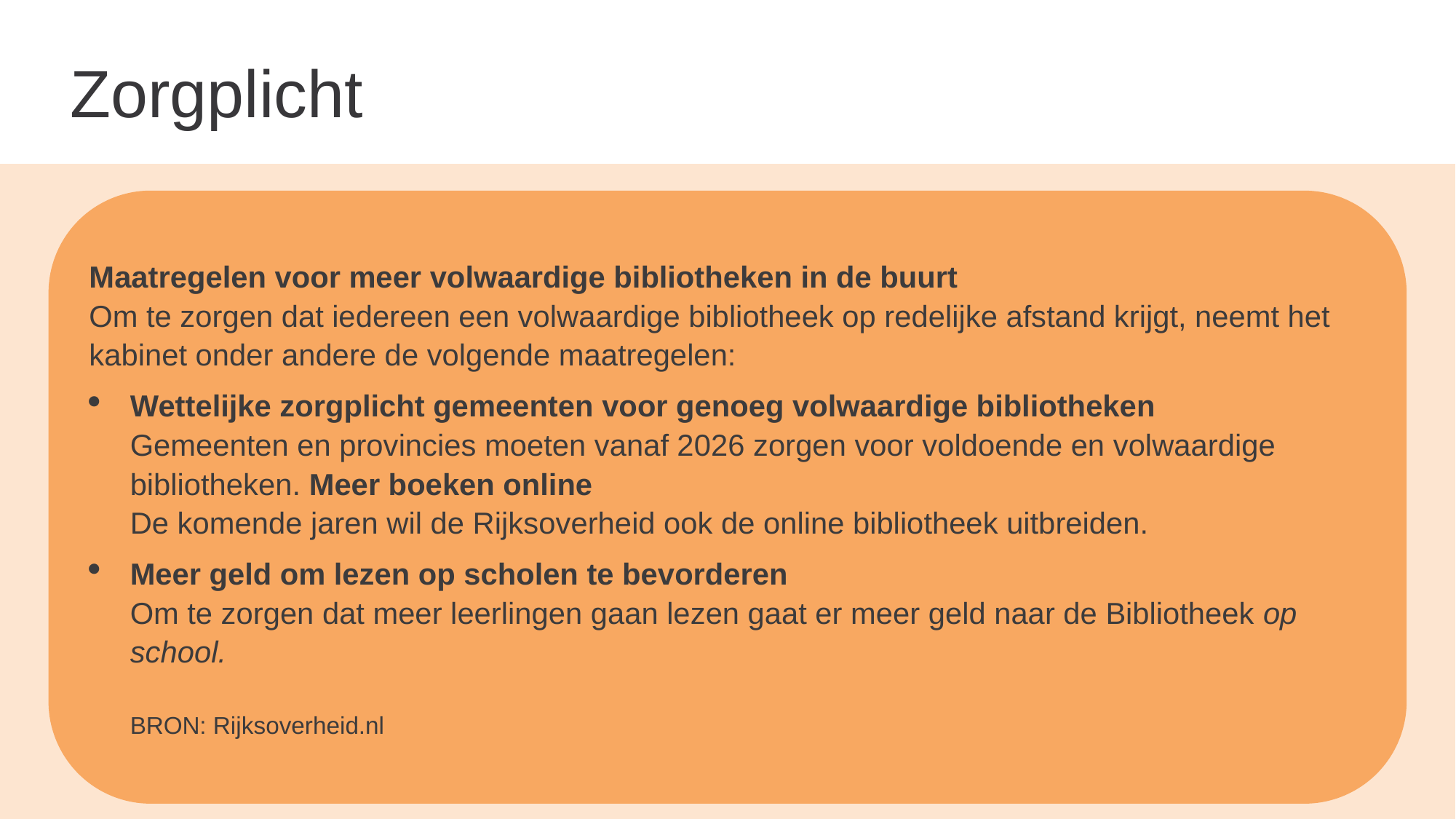

# Zorgplicht
Maatregelen voor meer volwaardige bibliotheken in de buurt
Om te zorgen dat iedereen een volwaardige bibliotheek op redelijke afstand krijgt, neemt het kabinet onder andere de volgende maatregelen:
Wettelijke zorgplicht gemeenten voor genoeg volwaardige bibliotheken
Gemeenten en provincies moeten vanaf 2026 zorgen voor voldoende en volwaardige bibliotheken. Meer boeken online
De komende jaren wil de Rijksoverheid ook de online bibliotheek uitbreiden.
Meer geld om lezen op scholen te bevorderen
Om te zorgen dat meer leerlingen gaan lezen gaat er meer geld naar de Bibliotheek op school.
BRON: Rijksoverheid.nl